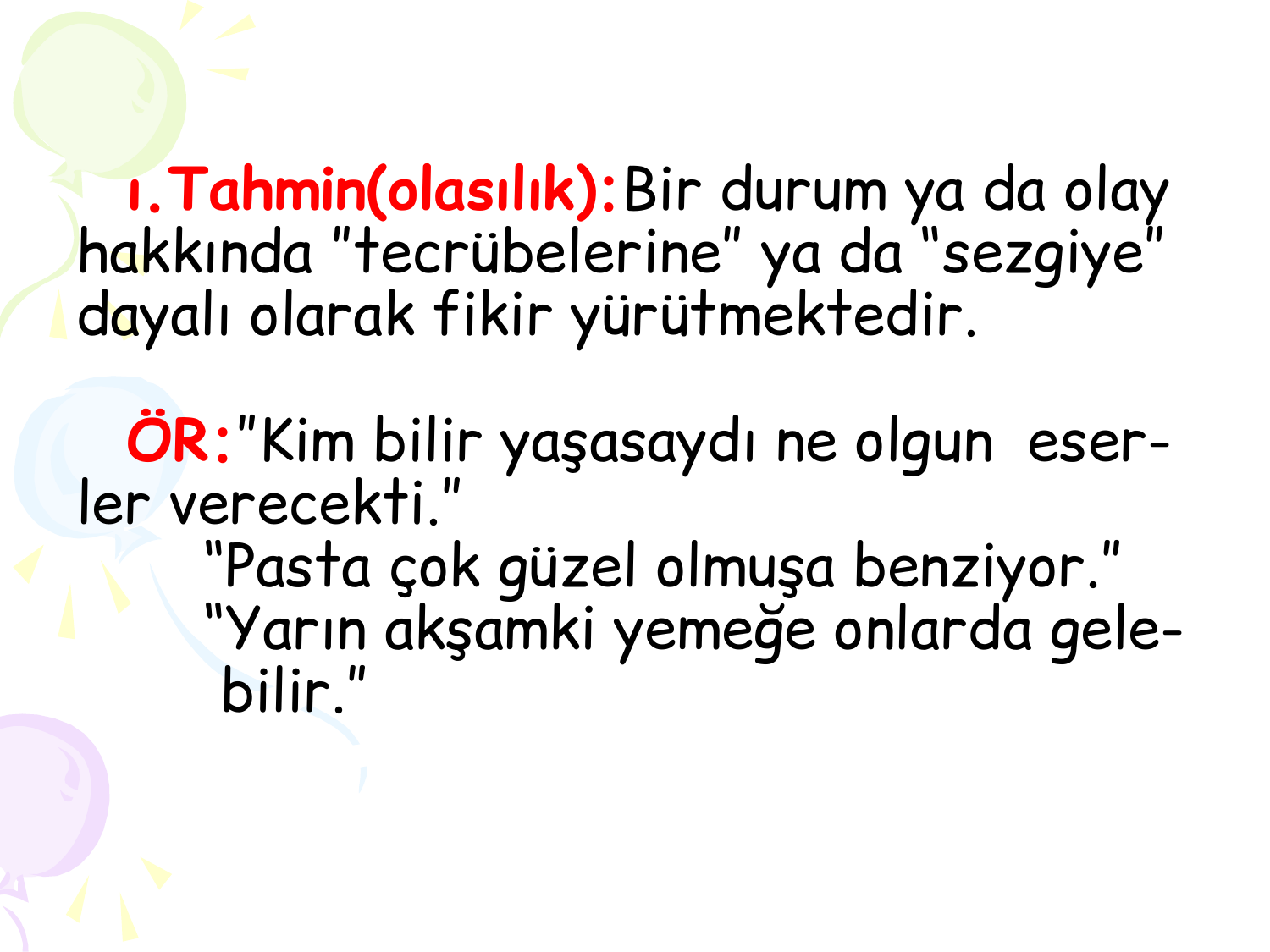

# ı.Tahmin(olasılık):Bir durum ya da olay hakkında ”tecrübelerine” ya da “sezgiye” dayalı olarak fikir yürütmektedir. ÖR:”Kim bilir yaşasaydı ne olgun  eser- ler verecekti.” “Pasta çok güzel olmuşa benziyor.” “Yarın akşamki yemeğe onlarda gele- 	 bilir.”